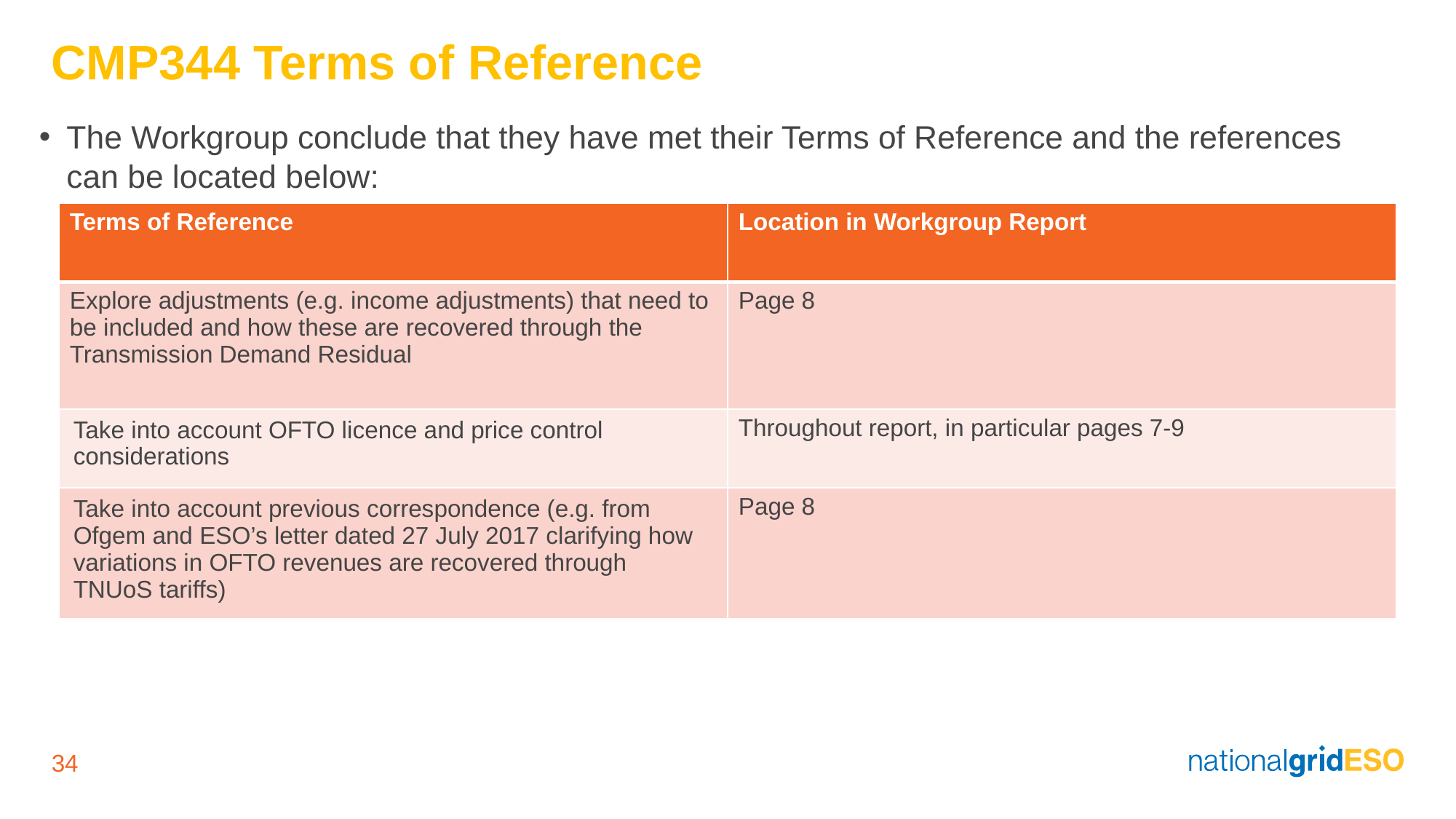

# CMP344 Terms of Reference
The Workgroup conclude that they have met their Terms of Reference and the references can be located below:

| Terms of Reference | Location in Workgroup Report |
| --- | --- |
| Explore adjustments (e.g. income adjustments) that need to be included and how these are recovered through the Transmission Demand Residual | Page 8 |
| Take into account OFTO licence and price control considerations | Throughout report, in particular pages 7-9 |
| Take into account previous correspondence (e.g. from Ofgem and ESO’s letter dated 27 July 2017 clarifying how variations in OFTO revenues are recovered through TNUoS tariffs) | Page 8 |